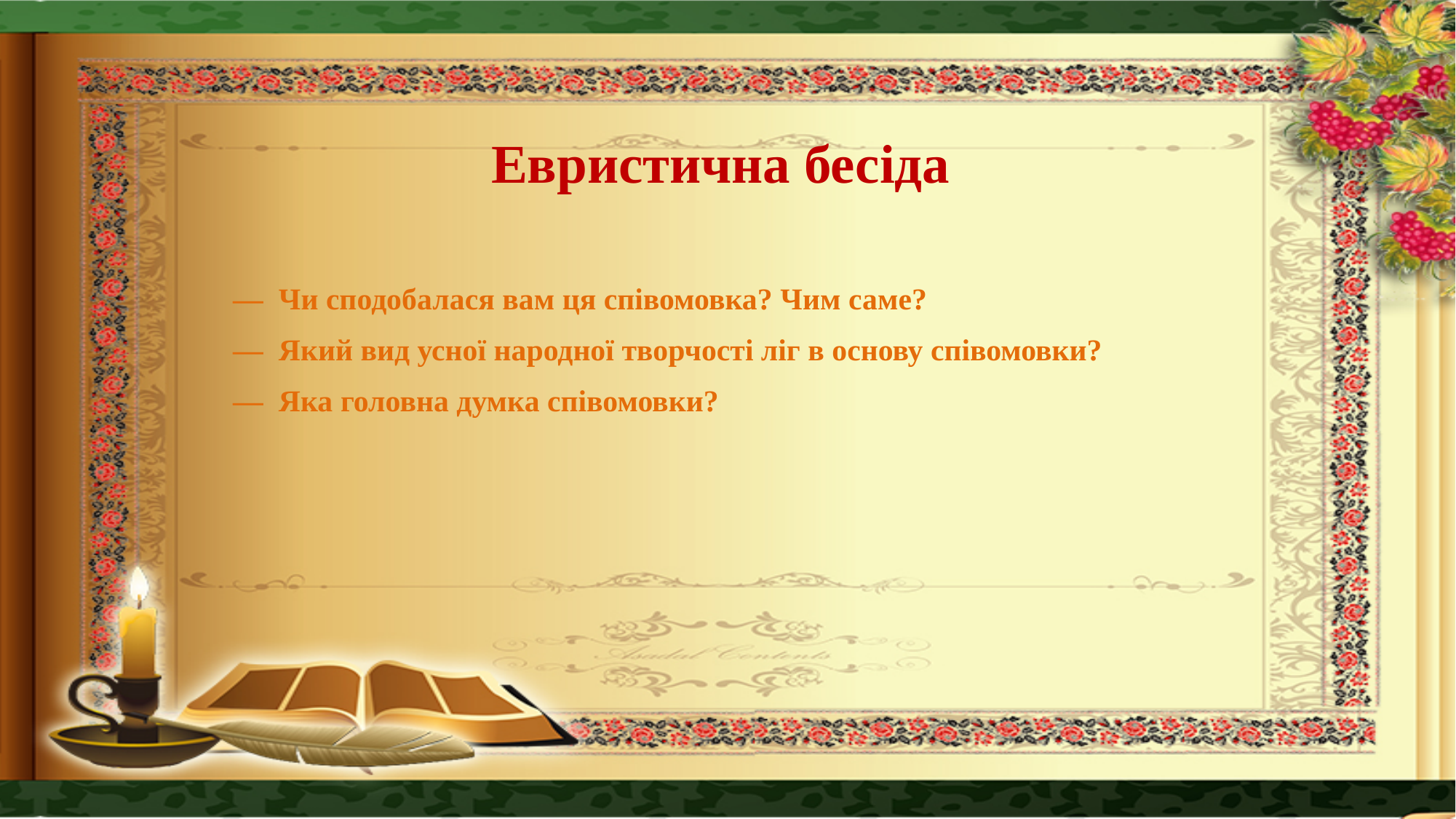

Евристична бесіда

— Чи сподобалася вам ця співомовка? Чим саме?
— Який вид усної народної творчості ліг в основу співомовки?
— Яка головна думка співомовки?